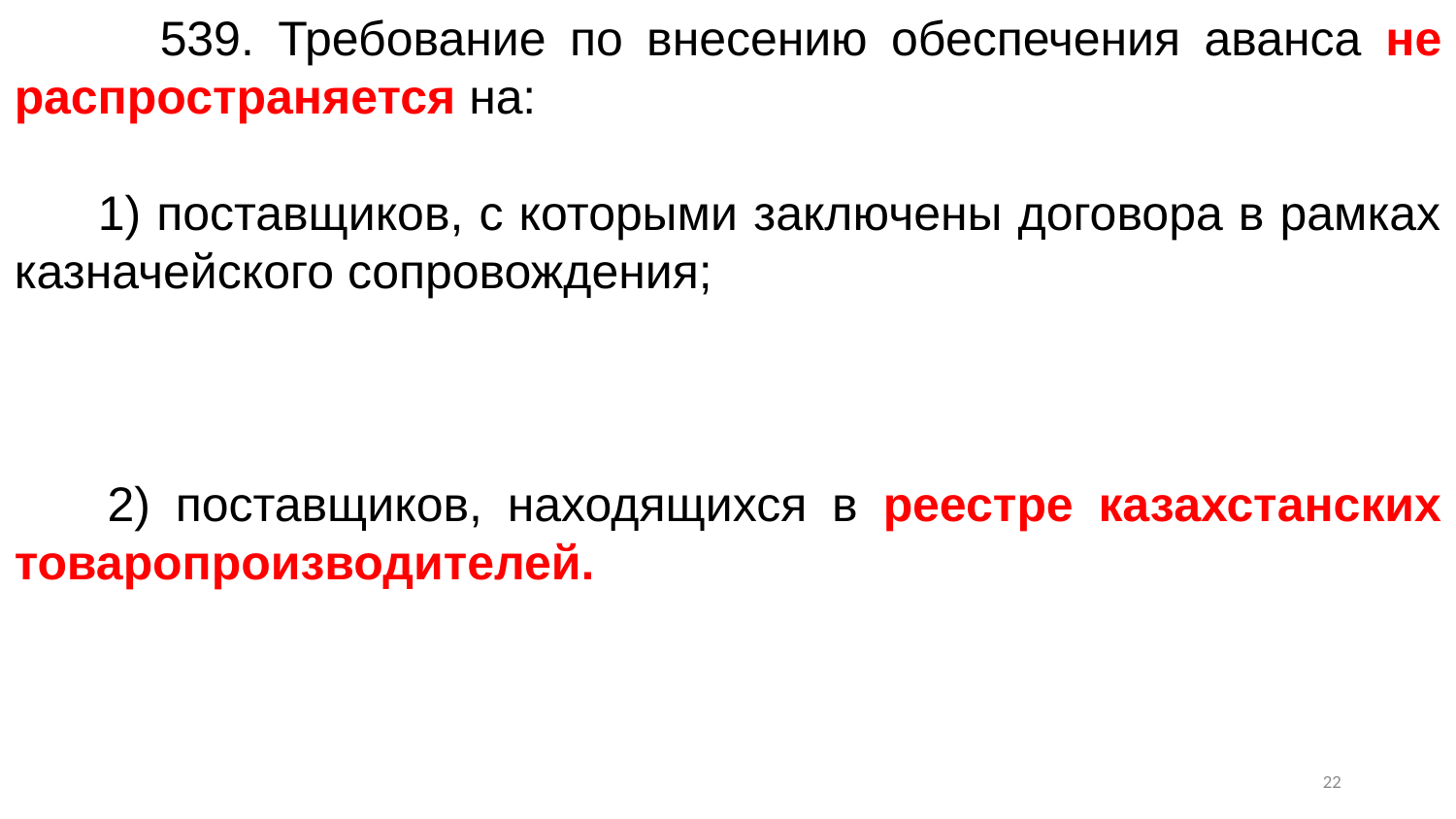

539. Требование по внесению обеспечения аванса не распространяется на:

      1) поставщиков, с которыми заключены договора в рамках казначейского сопровождения;

      2) поставщиков, находящихся в реестре казахстанских товаропроизводителей.
22